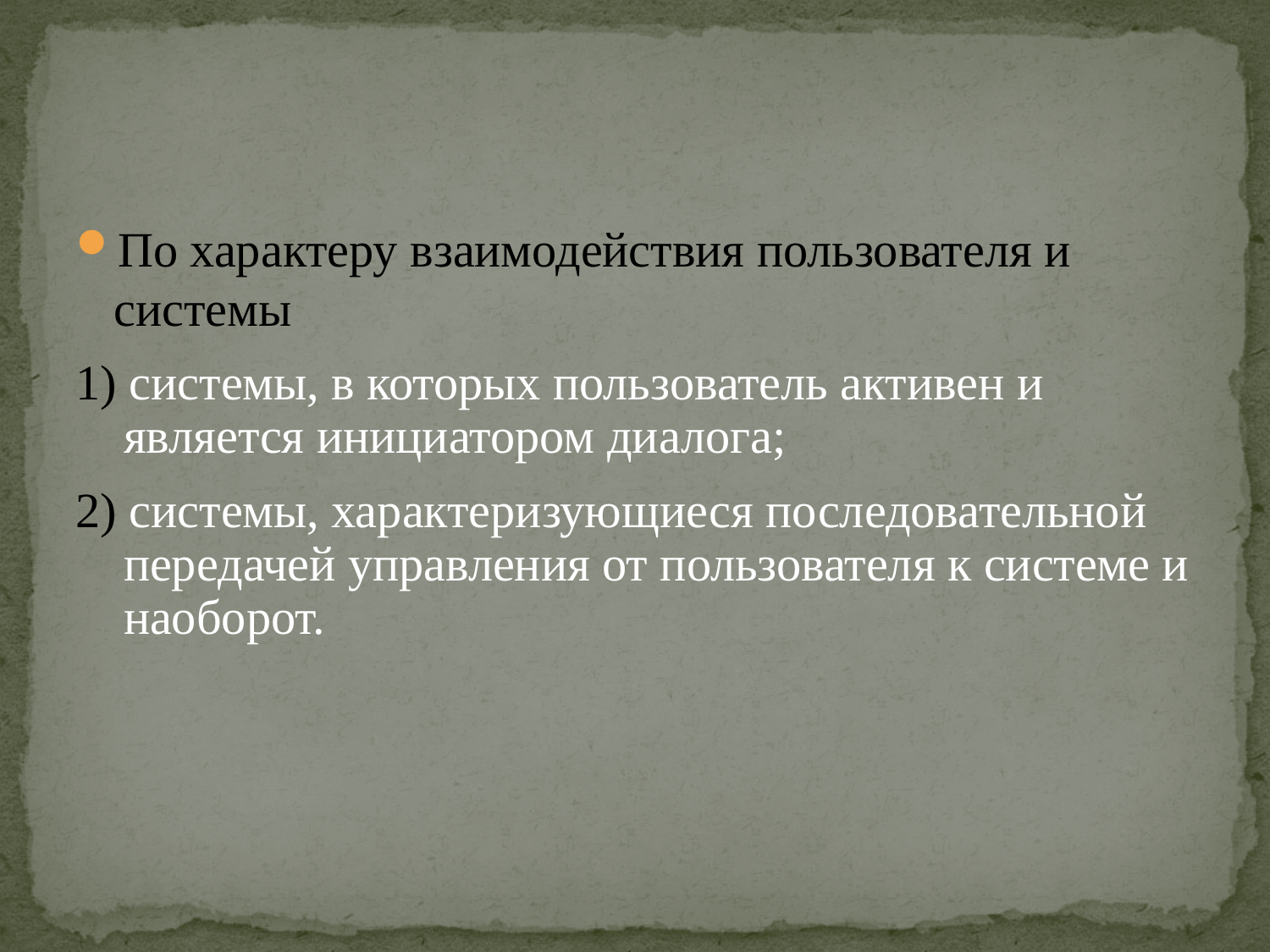

#
По характеру взаимодействия пользователя и системы
1) системы, в которых пользователь активен и является инициатором диалога;
2) системы, характеризующиеся последовательной передачей управления от пользователя к системе и наоборот.